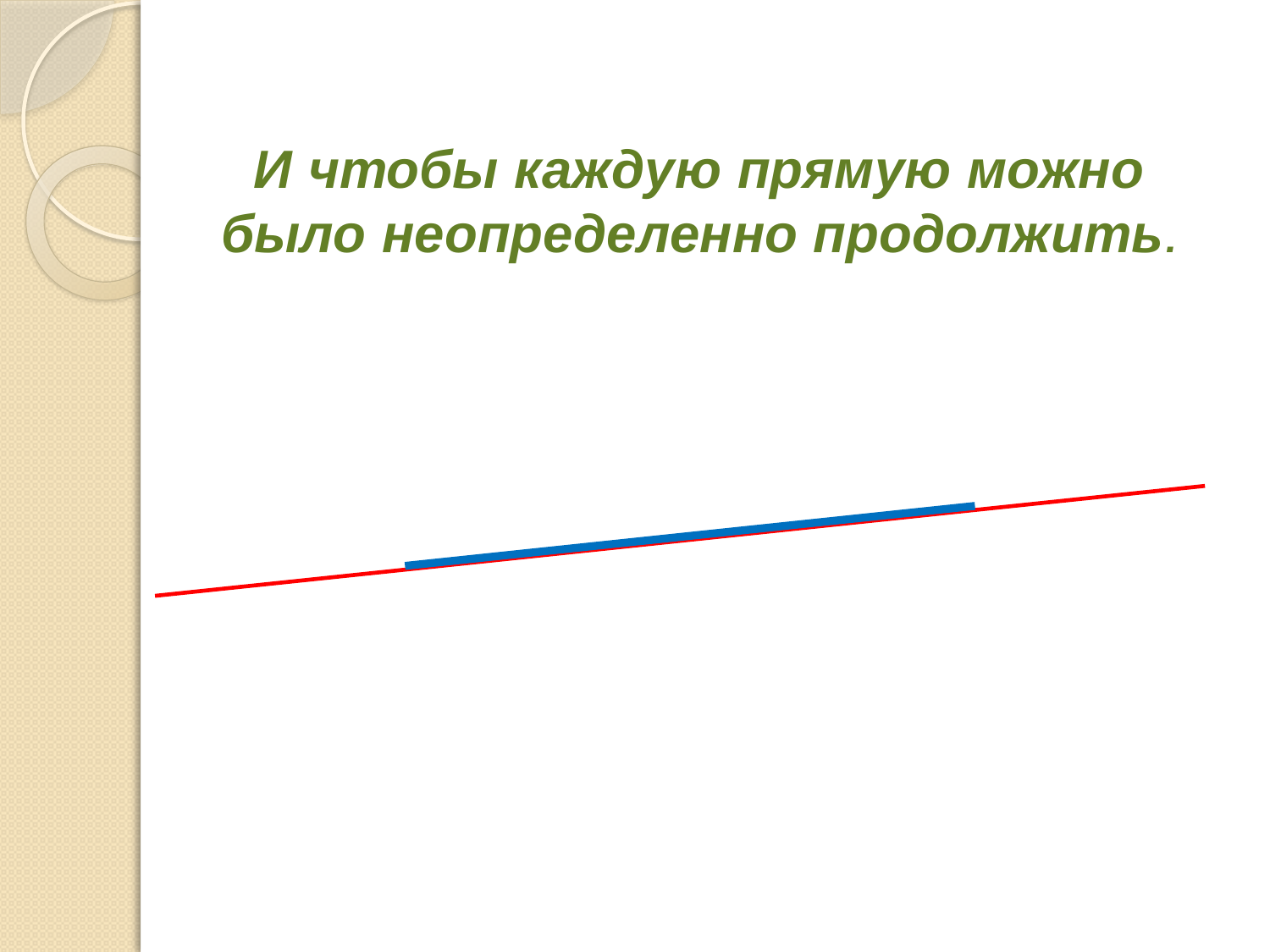

# И чтобы каждую прямую можно было неопределенно продолжить.